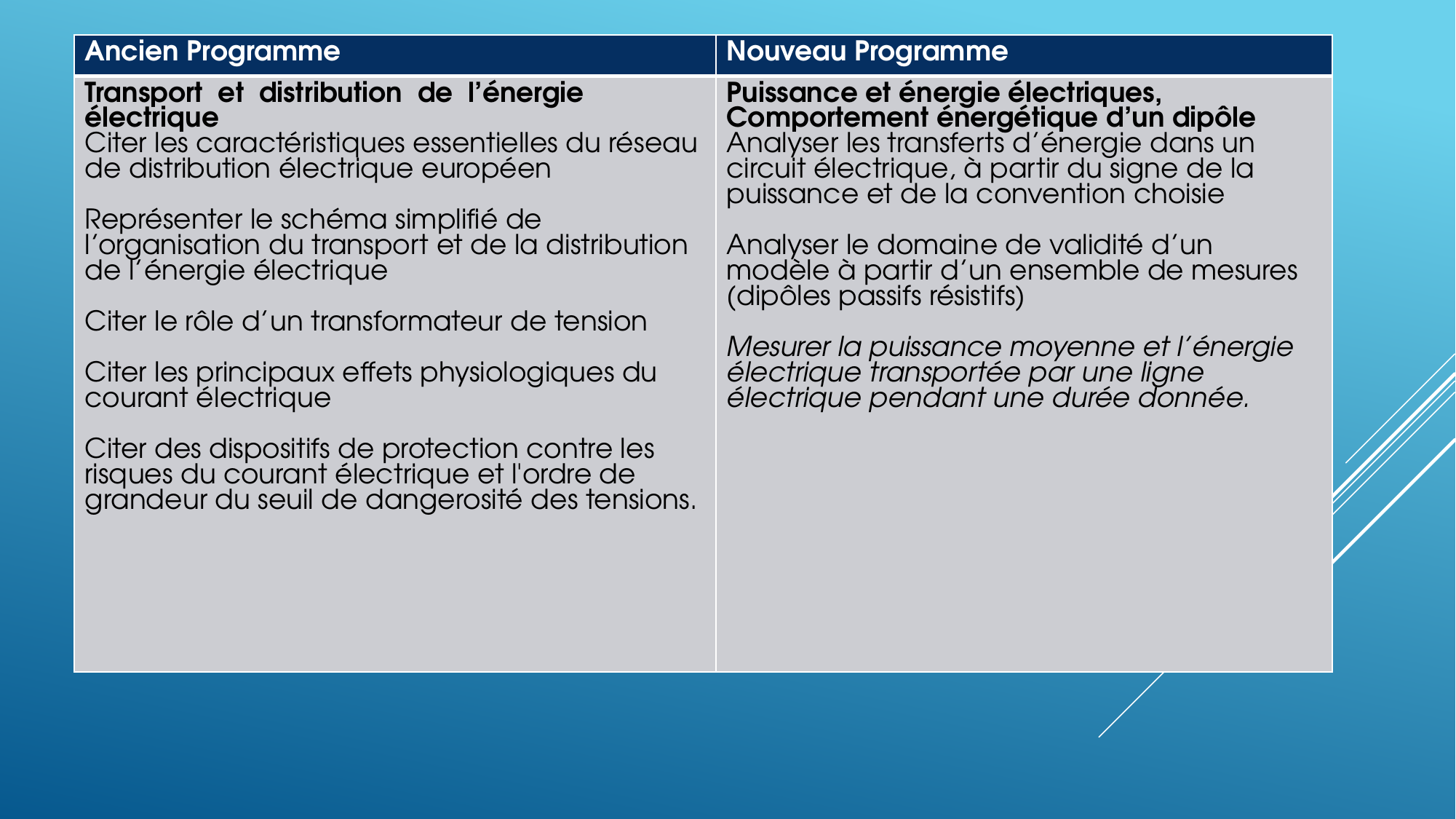

| Ancien Programme | Nouveau Programme |
| --- | --- |
| Transport et distribution de l’énergie électrique Citer les caractéristiques essentielles du réseau de distribution électrique européen Représenter le schéma simplifié de l’organisation du transport et de la distribution de l’énergie électrique Citer le rôle d’un transformateur de tension Citer les principaux effets physiologiques du courant électrique Citer des dispositifs de protection contre les risques du courant électrique et l'ordre de grandeur du seuil de dangerosité des tensions. | Puissance et énergie électriques, Comportement énergétique d’un dipôle Analyser les transferts d’énergie dans un circuit électrique, à partir du signe de la puissance et de la convention choisie Analyser le domaine de validité d’un modèle à partir d’un ensemble de mesures (dipôles passifs résistifs) Mesurer la puissance moyenne et l’énergie électrique transportée par une ligne électrique pendant une durée donnée. |